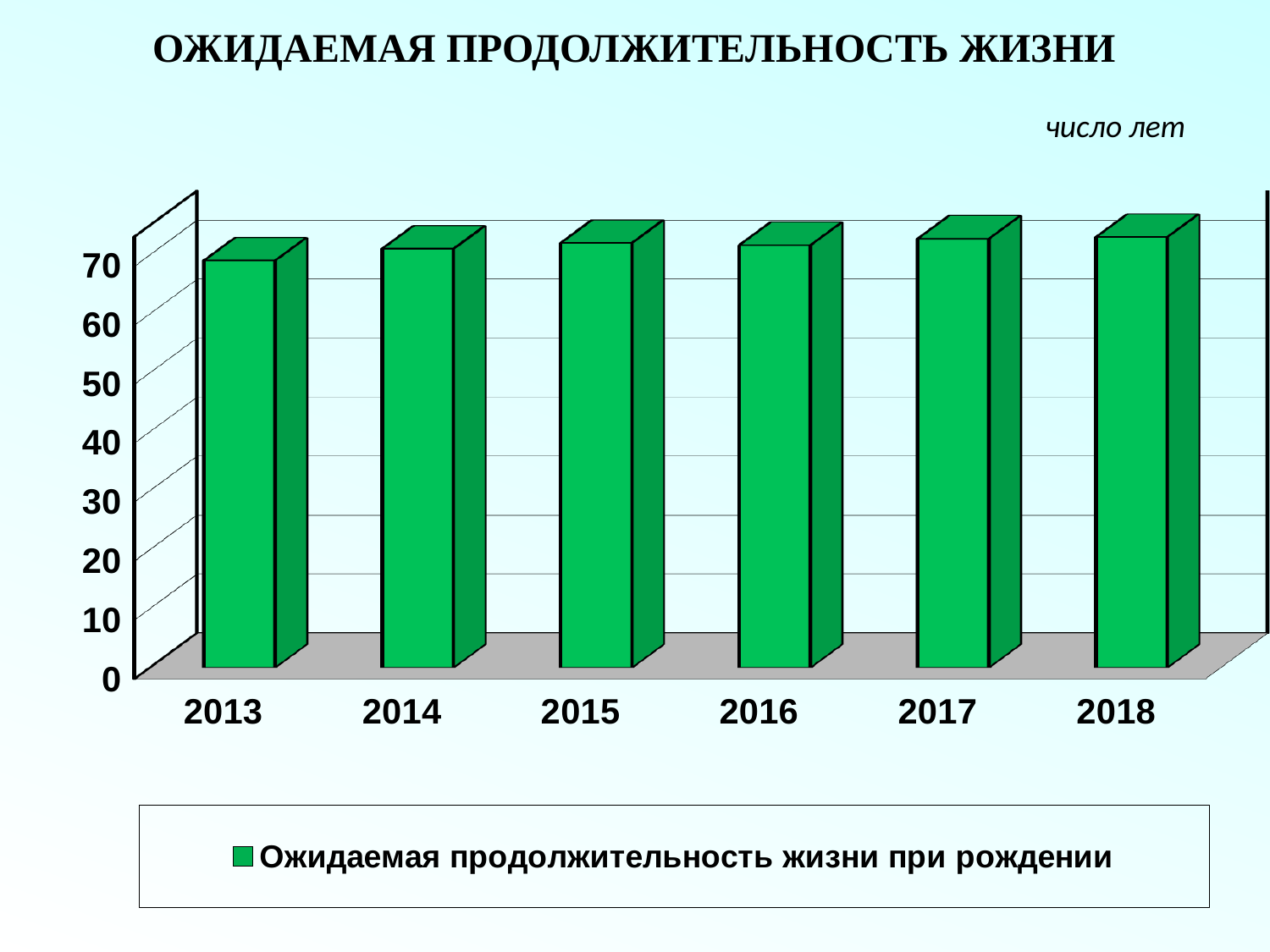

ОЖИДАЕМАЯ ПРОДОЛЖИТЕЛЬНОСТЬ ЖИЗНИ

[unsupported chart]

число лет